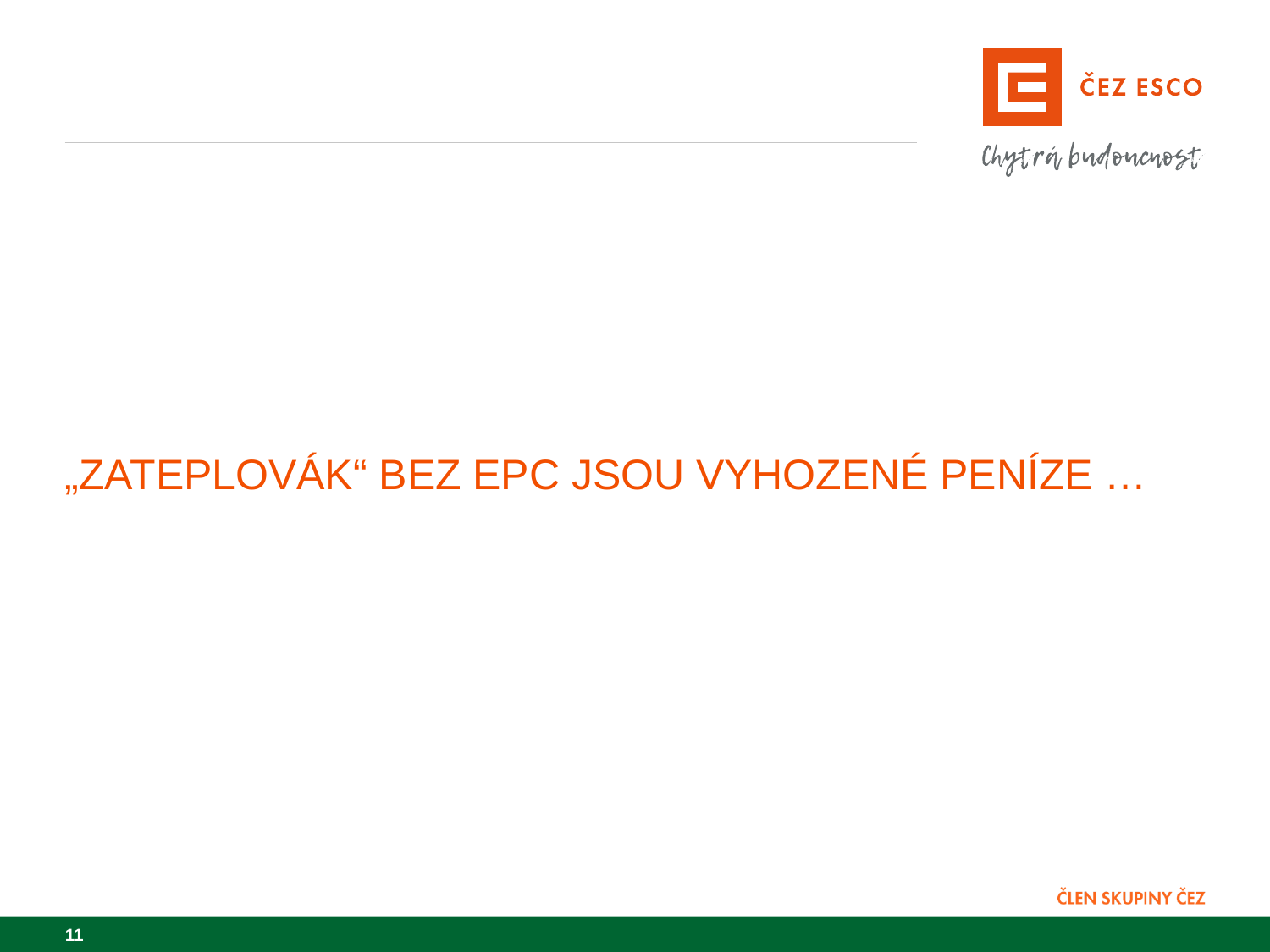

# „Zateplovák“ bez epc jsou vyhozené peníze …
11